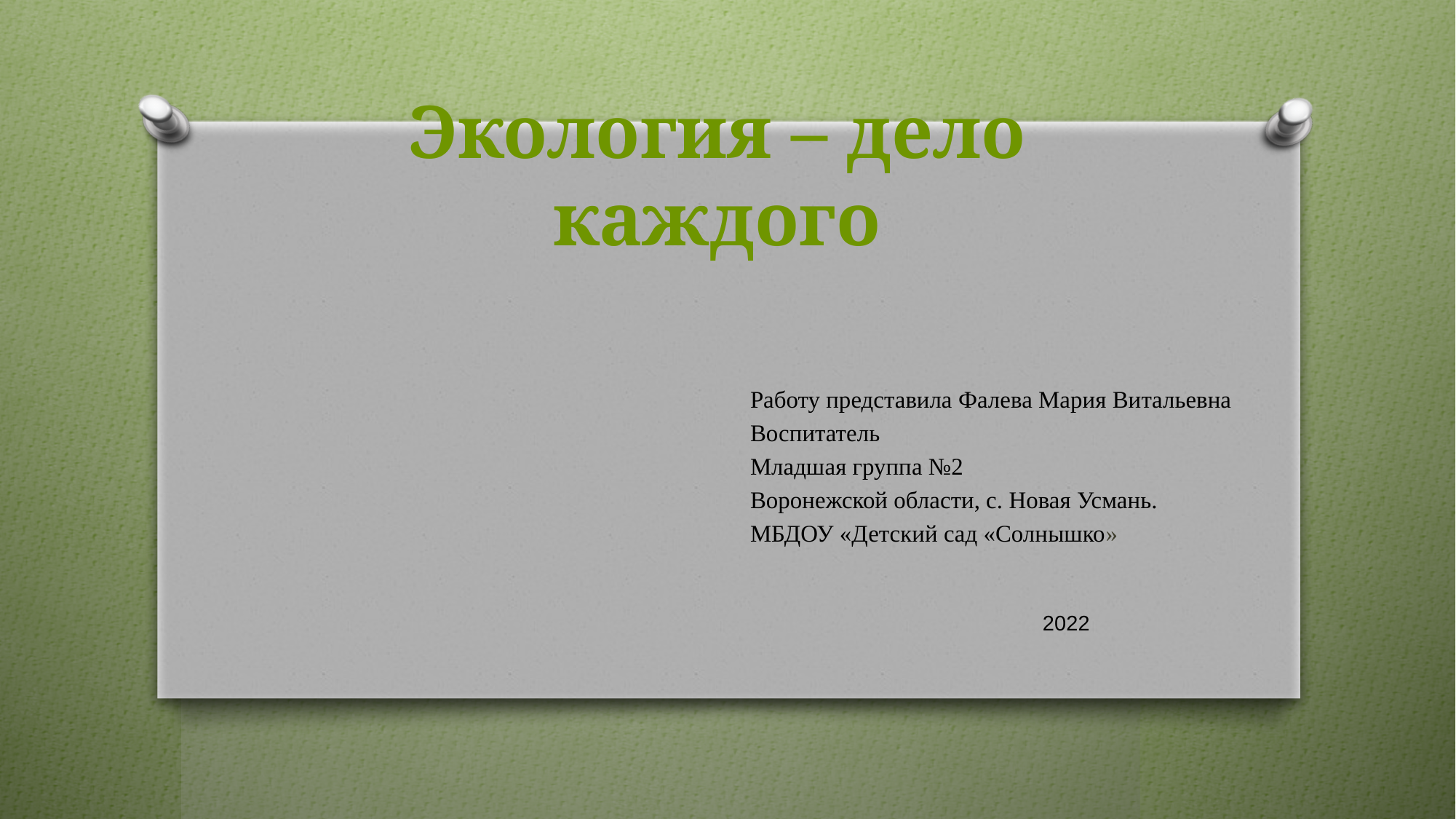

# Экология – дело каждого
Работу представила Фалева Мария Витальевна
Воспитатель
Младшая группа №2
Воронежской области, с. Новая Усмань.
МБДОУ «Детский сад «Солнышко»

2022